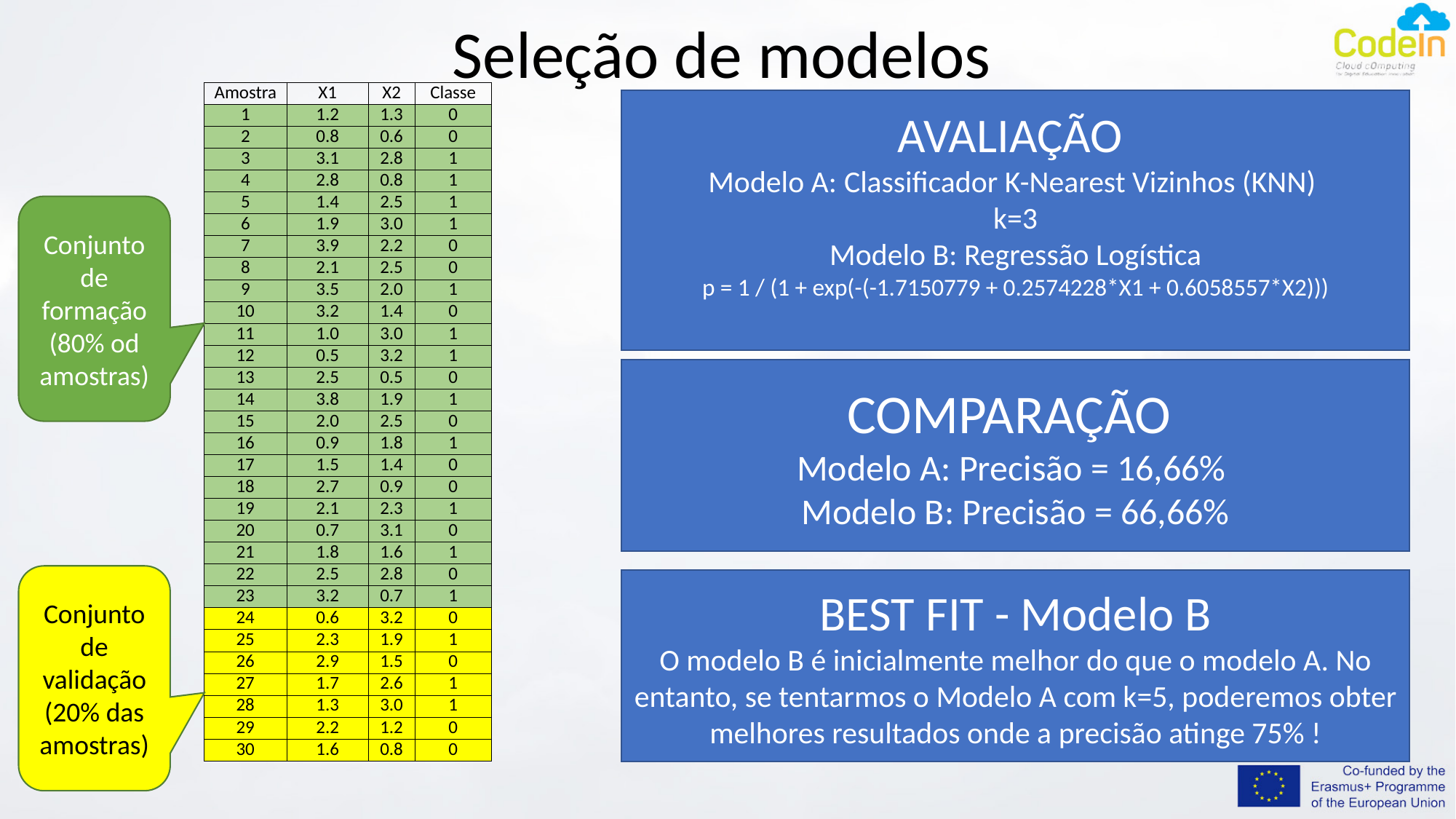

# Seleção de modelos
| Amostra | X1 | X2 | Classe |
| --- | --- | --- | --- |
| 1 | 1.2 | 1.3 | 0 |
| 2 | 0.8 | 0.6 | 0 |
| 3 | 3.1 | 2.8 | 1 |
| 4 | 2.8 | 0.8 | 1 |
| 5 | 1.4 | 2.5 | 1 |
| 6 | 1.9 | 3.0 | 1 |
| 7 | 3.9 | 2.2 | 0 |
| 8 | 2.1 | 2.5 | 0 |
| 9 | 3.5 | 2.0 | 1 |
| 10 | 3.2 | 1.4 | 0 |
| 11 | 1.0 | 3.0 | 1 |
| 12 | 0.5 | 3.2 | 1 |
| 13 | 2.5 | 0.5 | 0 |
| 14 | 3.8 | 1.9 | 1 |
| 15 | 2.0 | 2.5 | 0 |
| 16 | 0.9 | 1.8 | 1 |
| 17 | 1.5 | 1.4 | 0 |
| 18 | 2.7 | 0.9 | 0 |
| 19 | 2.1 | 2.3 | 1 |
| 20 | 0.7 | 3.1 | 0 |
| 21 | 1.8 | 1.6 | 1 |
| 22 | 2.5 | 2.8 | 0 |
| 23 | 3.2 | 0.7 | 1 |
| 24 | 0.6 | 3.2 | 0 |
| 25 | 2.3 | 1.9 | 1 |
| 26 | 2.9 | 1.5 | 0 |
| 27 | 1.7 | 2.6 | 1 |
| 28 | 1.3 | 3.0 | 1 |
| 29 | 2.2 | 1.2 | 0 |
| 30 | 1.6 | 0.8 | 0 |
AVALIAÇÃO
Modelo A: Classificador K-Nearest Vizinhos (KNN)
k=3
Modelo B: Regressão Logística
p = 1 / (1 + exp(-(-1.7150779 + 0.2574228*X1 + 0.6058557*X2)))

Conjunto de formação
(80% od amostras)
COMPARAÇÃO
Modelo A: Precisão = 16,66%
Modelo B: Precisão = 66,66%
Conjunto de validação
(20% das amostras)
BEST FIT - Modelo B
O modelo B é inicialmente melhor do que o modelo A. No entanto, se tentarmos o Modelo A com k=5, poderemos obter melhores resultados onde a precisão atinge 75% !